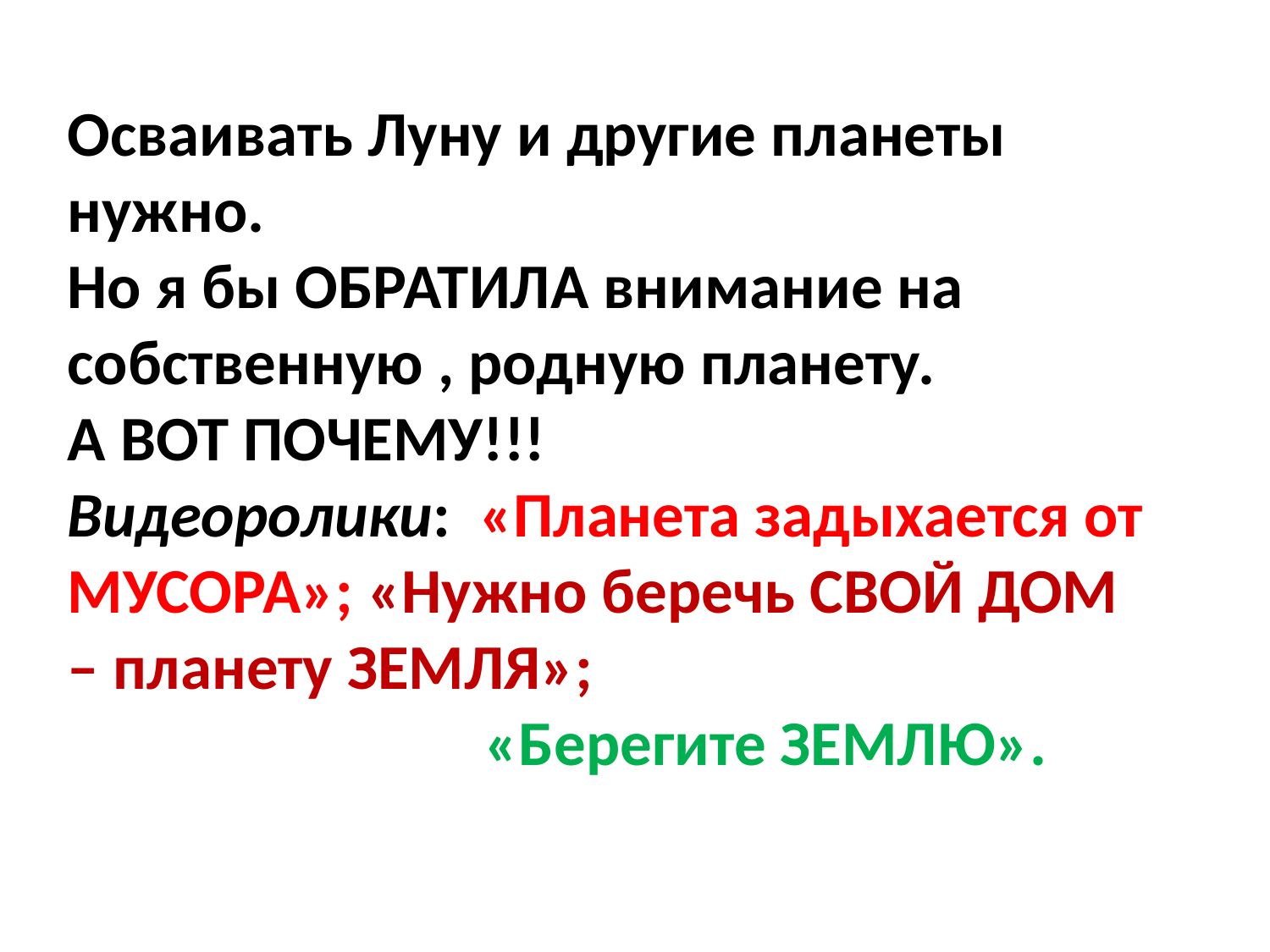

Осваивать Луну и другие планеты нужно.
Но я бы ОБРАТИЛА внимание на собственную , родную планету.              А ВОТ ПОЧЕМУ!!!
Видеоролики:  «Планета задыхается от МУСОРА»; «Нужно беречь СВОЙ ДОМ – планету ЗЕМЛЯ»;
                             «Берегите ЗЕМЛЮ».